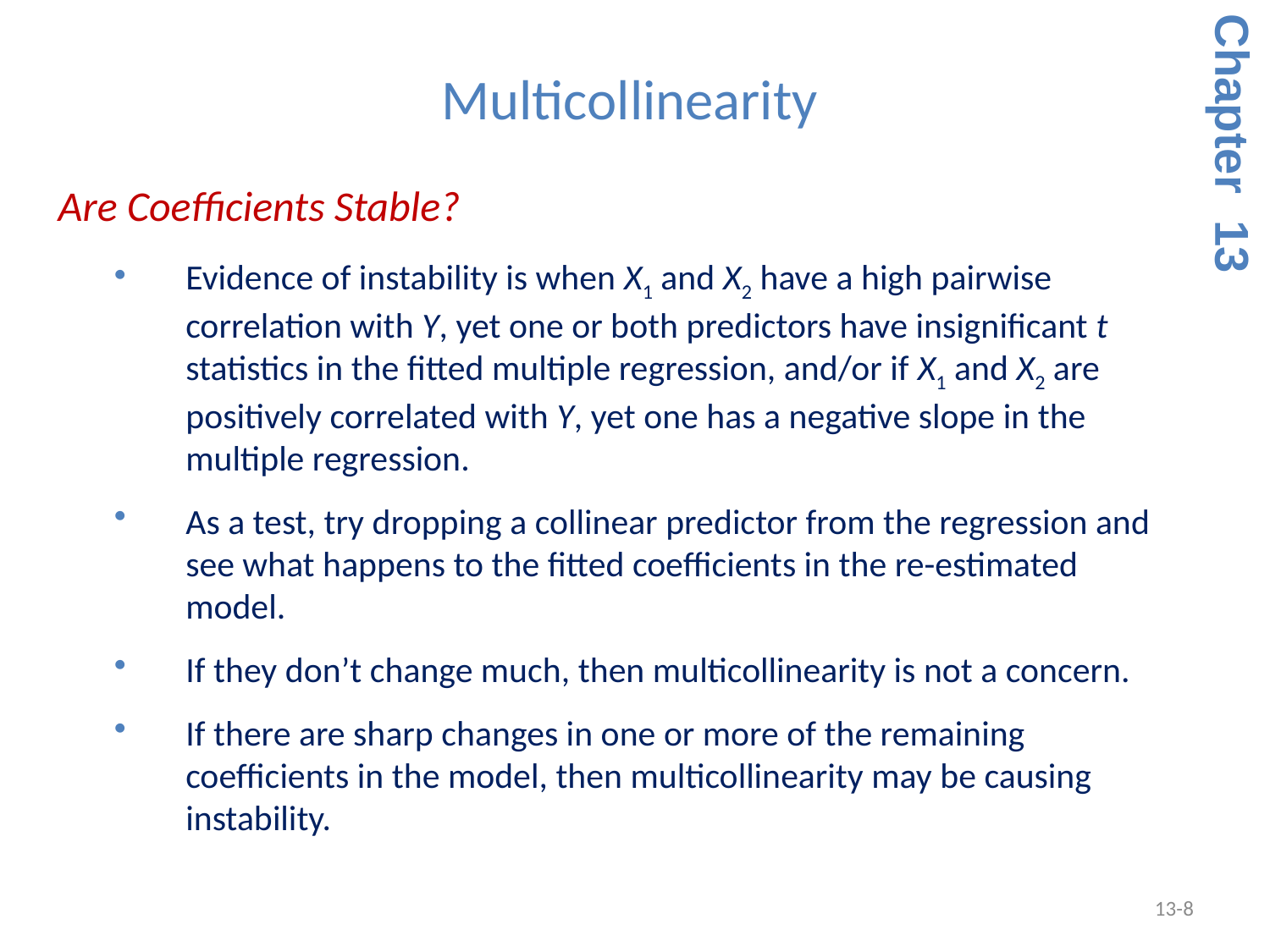

Multicollinearity
Chapter  13
 Are Coefficients Stable?
Evidence of instability is when X1 and X2 have a high pairwise correlation with Y, yet one or both predictors have insignificant t statistics in the fitted multiple regression, and/or if X1 and X2 are positively correlated with Y, yet one has a negative slope in the multiple regression.
As a test, try dropping a collinear predictor from the regression and see what happens to the fitted coefficients in the re-estimated model.
If they don’t change much, then multicollinearity is not a concern.
If there are sharp changes in one or more of the remaining coefficients in the model, then multicollinearity may be causing instability.

13-8